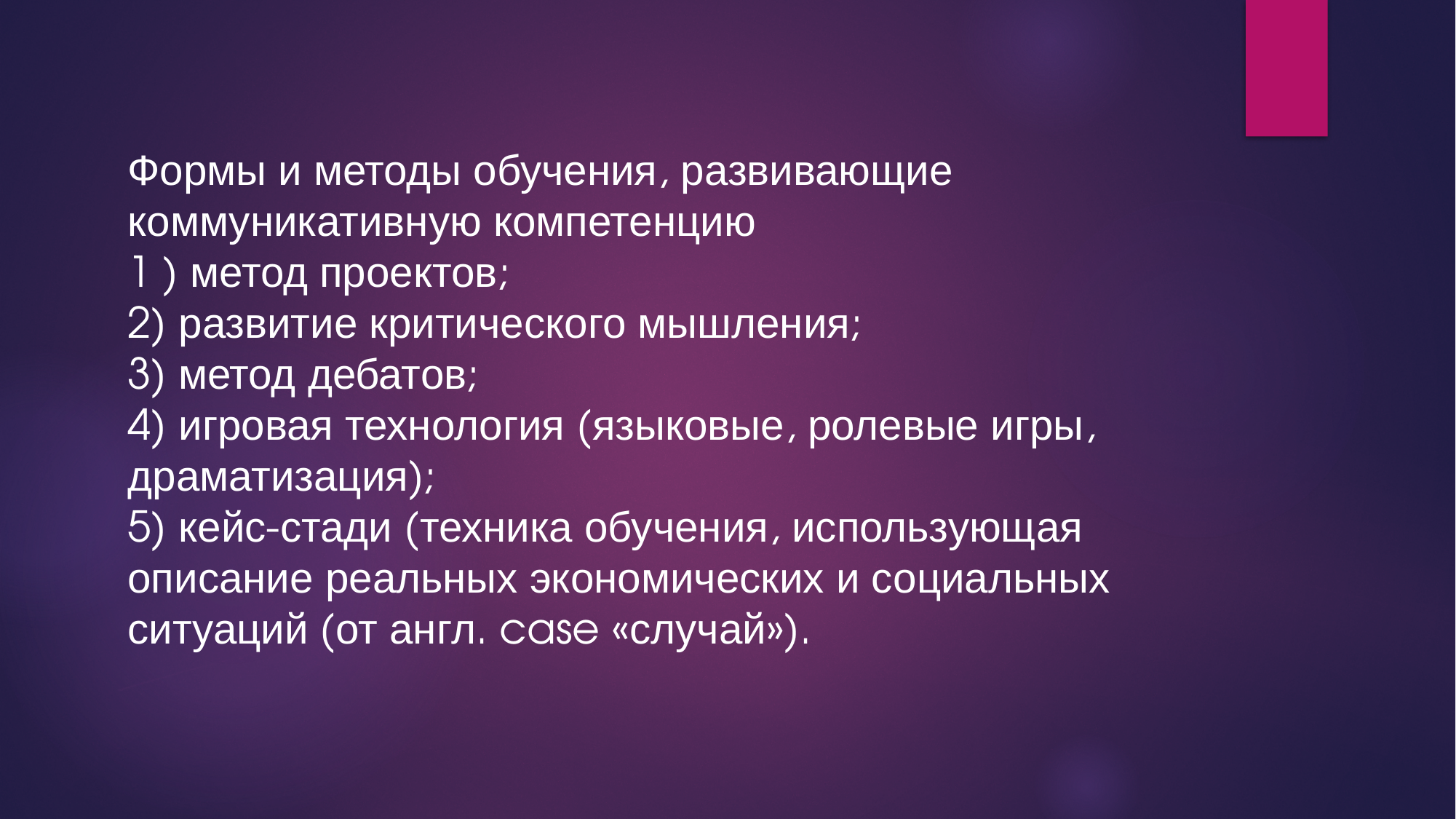

Формы и методы обучения, развивающие коммуникативную компетенцию
1 ) метод проектов;
2) развитие критического мышления;
3) метод дебатов;
4) игровая технология (языковые, ролевые игры, драматизация);
5) кейс-стади (техника обучения, использующая описание реальных экономических и социальных ситуаций (от англ. case «случай»).